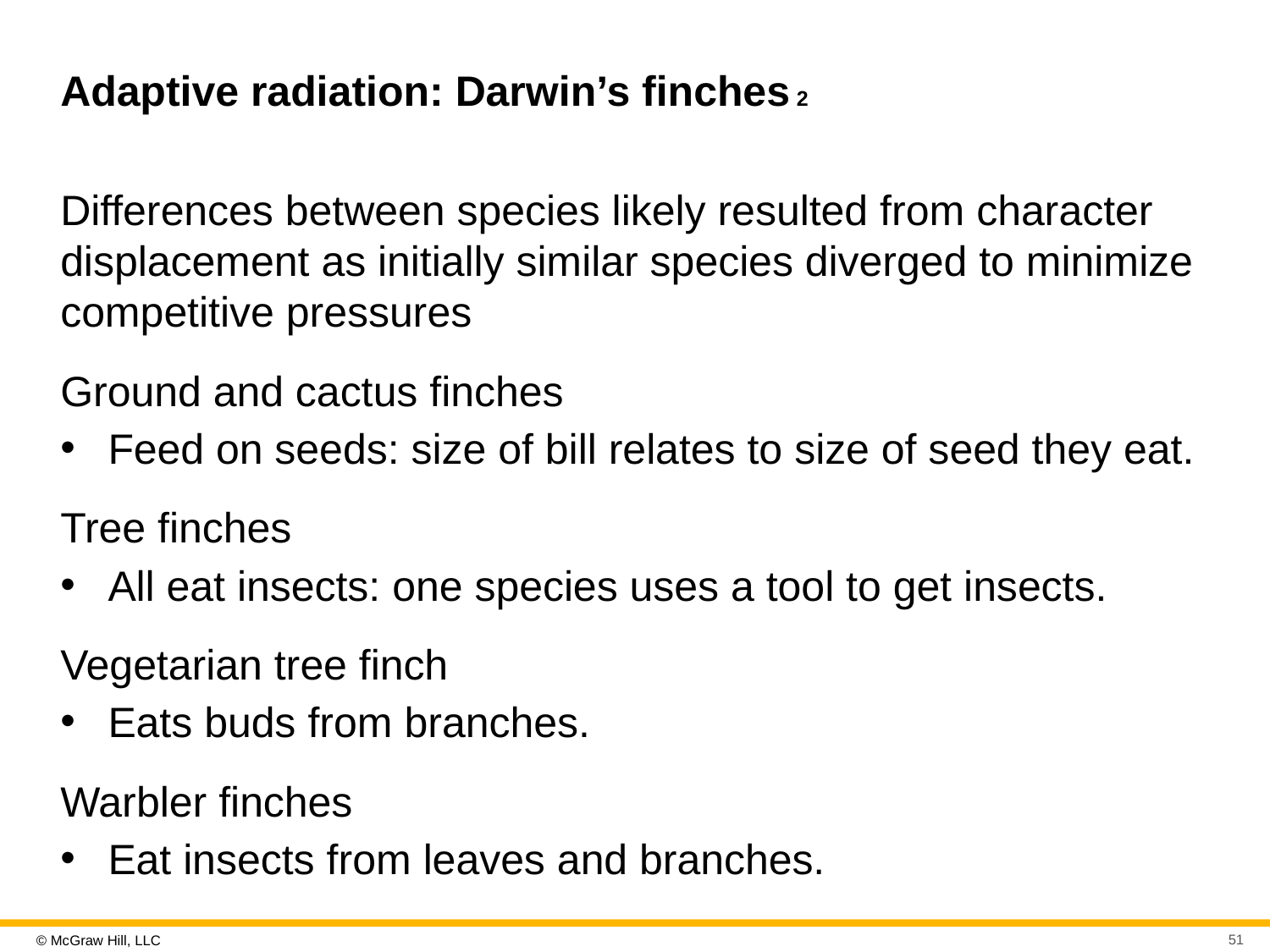

# Adaptive radiation: Darwin’s finches 2
Differences between species likely resulted from character displacement as initially similar species diverged to minimize competitive pressures
Ground and cactus finches
Feed on seeds: size of bill relates to size of seed they eat.
Tree finches
All eat insects: one species uses a tool to get insects.
Vegetarian tree finch
Eats buds from branches.
Warbler finches
Eat insects from leaves and branches.
51